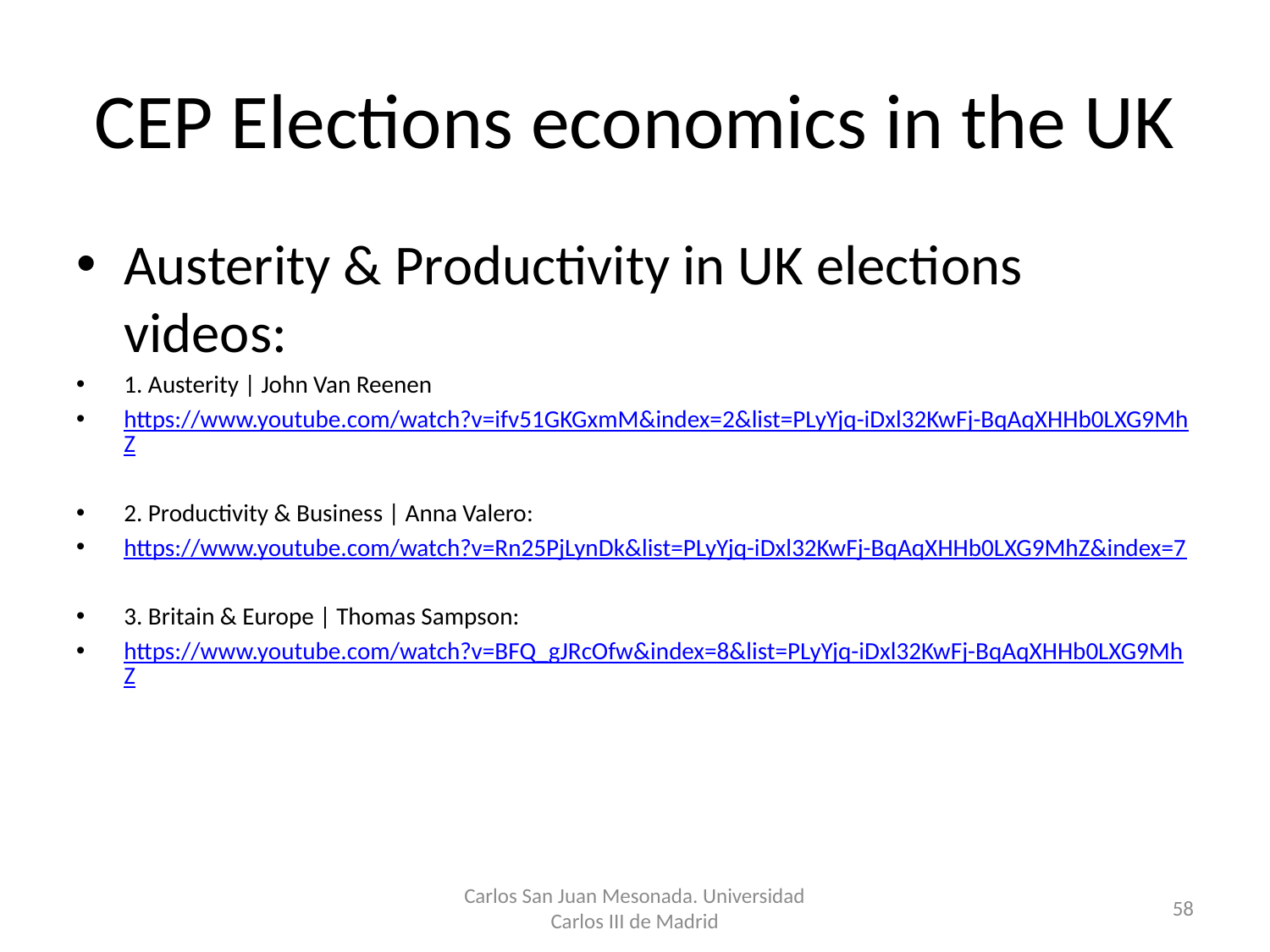

CEP Elections economics in the UK
Austerity & Productivity in UK elections videos:
1. Austerity | John Van Reenen
https://www.youtube.com/watch?v=ifv51GKGxmM&index=2&list=PLyYjq-iDxl32KwFj-BqAqXHHb0LXG9MhZ

2. Productivity & Business | Anna Valero:
https://www.youtube.com/watch?v=Rn25PjLynDk&list=PLyYjq-iDxl32KwFj-BqAqXHHb0LXG9MhZ&index=7

3. Britain & Europe | Thomas Sampson:
https://www.youtube.com/watch?v=BFQ_gJRcOfw&index=8&list=PLyYjq-iDxl32KwFj-BqAqXHHb0LXG9MhZ

Carlos San Juan Mesonada. Universidad Carlos III de Madrid
58